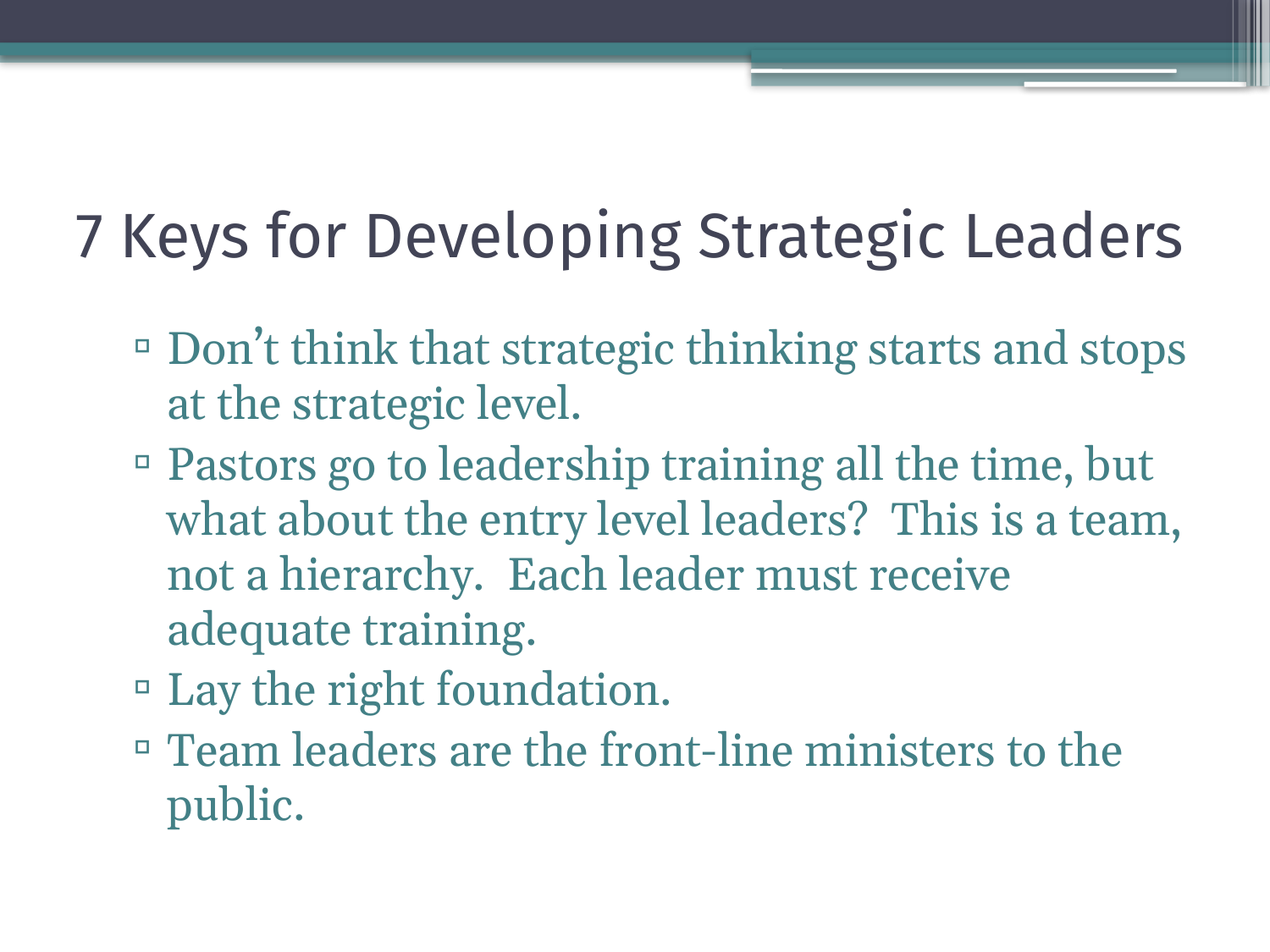

# 7 Keys for Developing Strategic Leaders
Don’t think that strategic thinking starts and stops at the strategic level.
Pastors go to leadership training all the time, but what about the entry level leaders?  This is a team, not a hierarchy.  Each leader must receive adequate training.
Lay the right foundation.
Team leaders are the front-line ministers to the public.